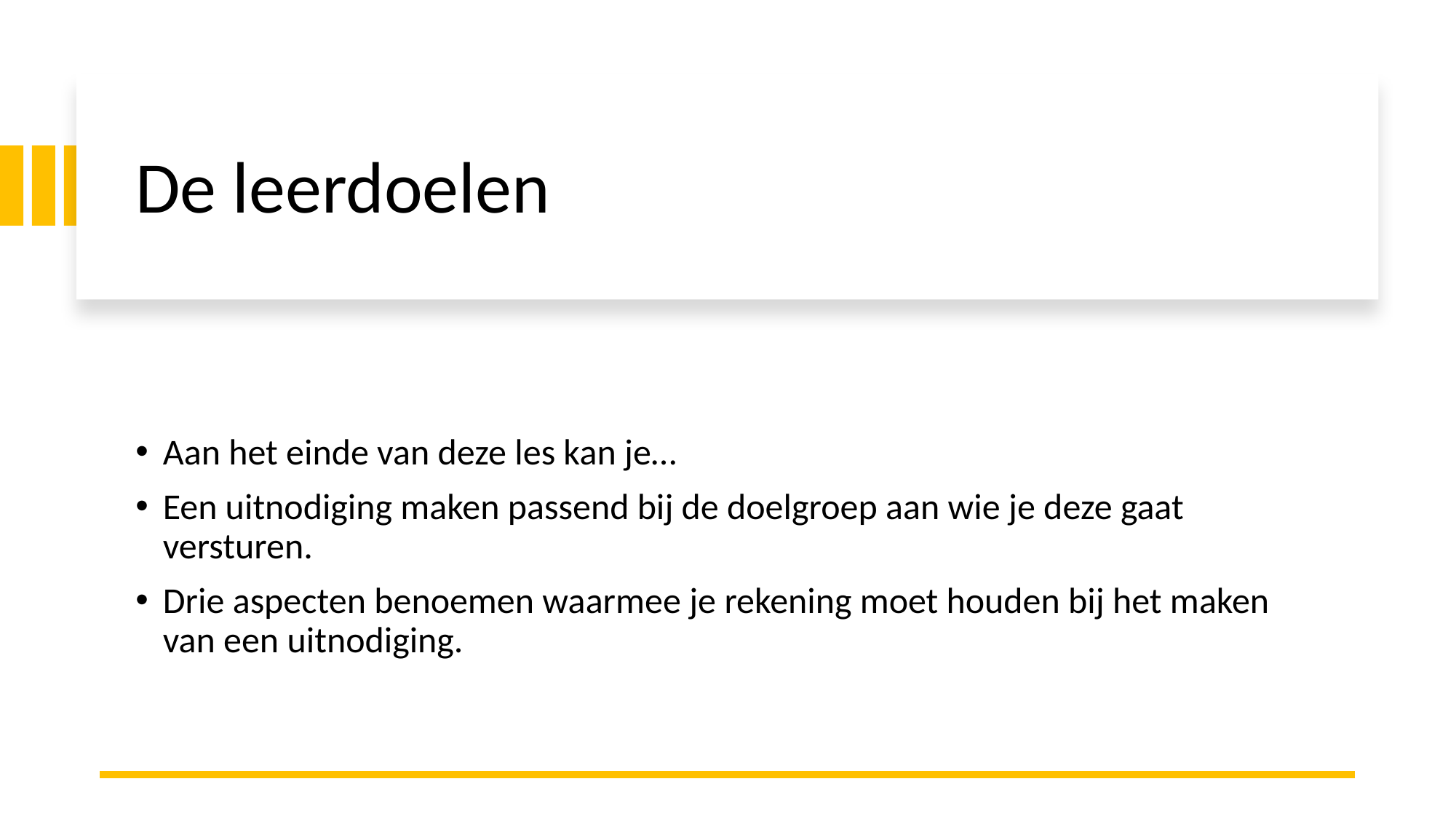

# De leerdoelen

Aan het einde van deze les kan je…
Een uitnodiging maken passend bij de doelgroep aan wie je deze gaat versturen.
Drie aspecten benoemen waarmee je rekening moet houden bij het maken van een uitnodiging.